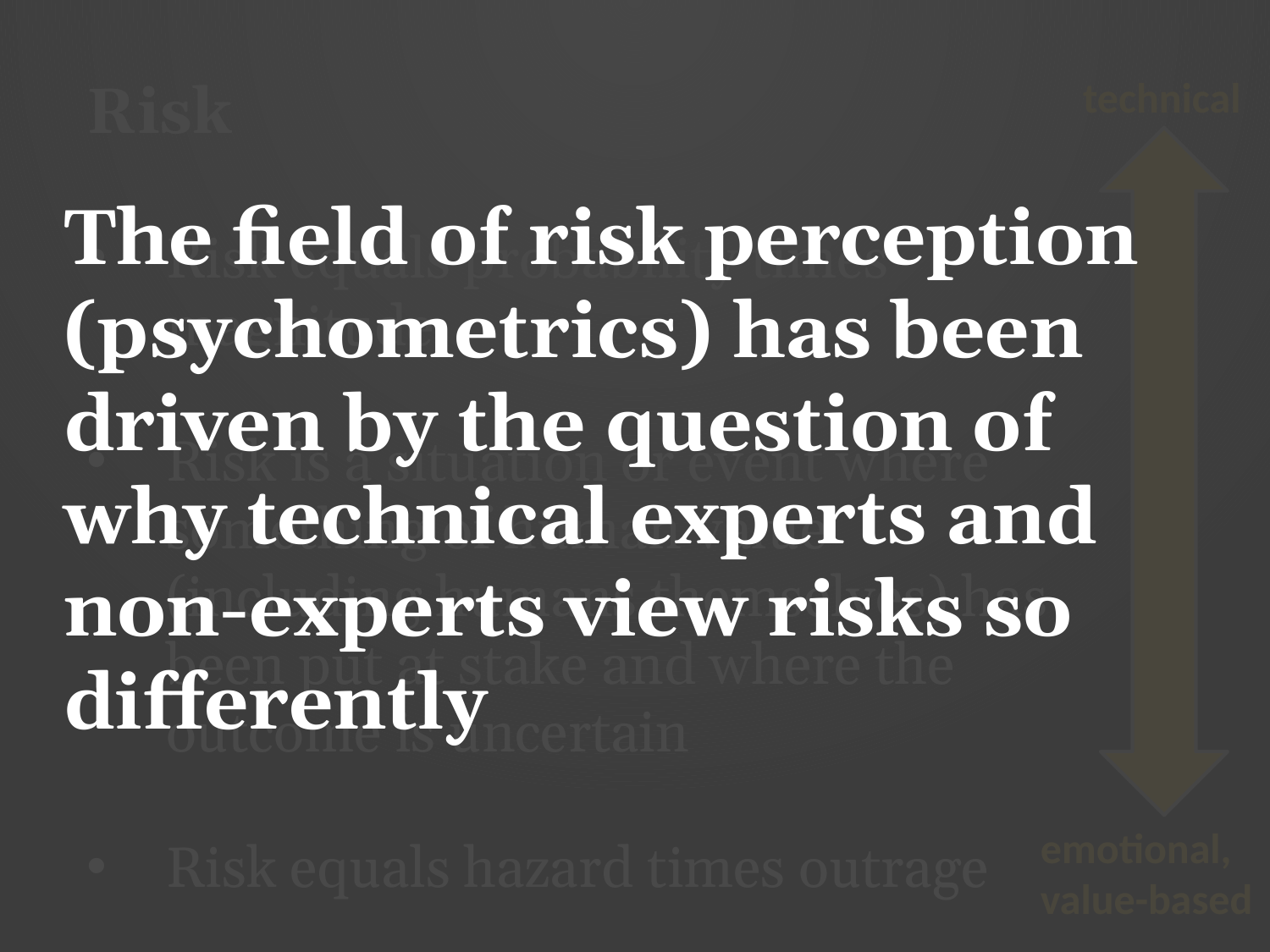

The field of risk perception (psychometrics) has been driven by the question of
why technical experts and non-experts view risks so
differently

Risk
Risk equals probability times magnitude
Risk is a situation or event where something of human value (including humans themselves) has been put at stake and where the outcome is uncertain

Risk equals hazard times outrage

technical

emotional,
value-based